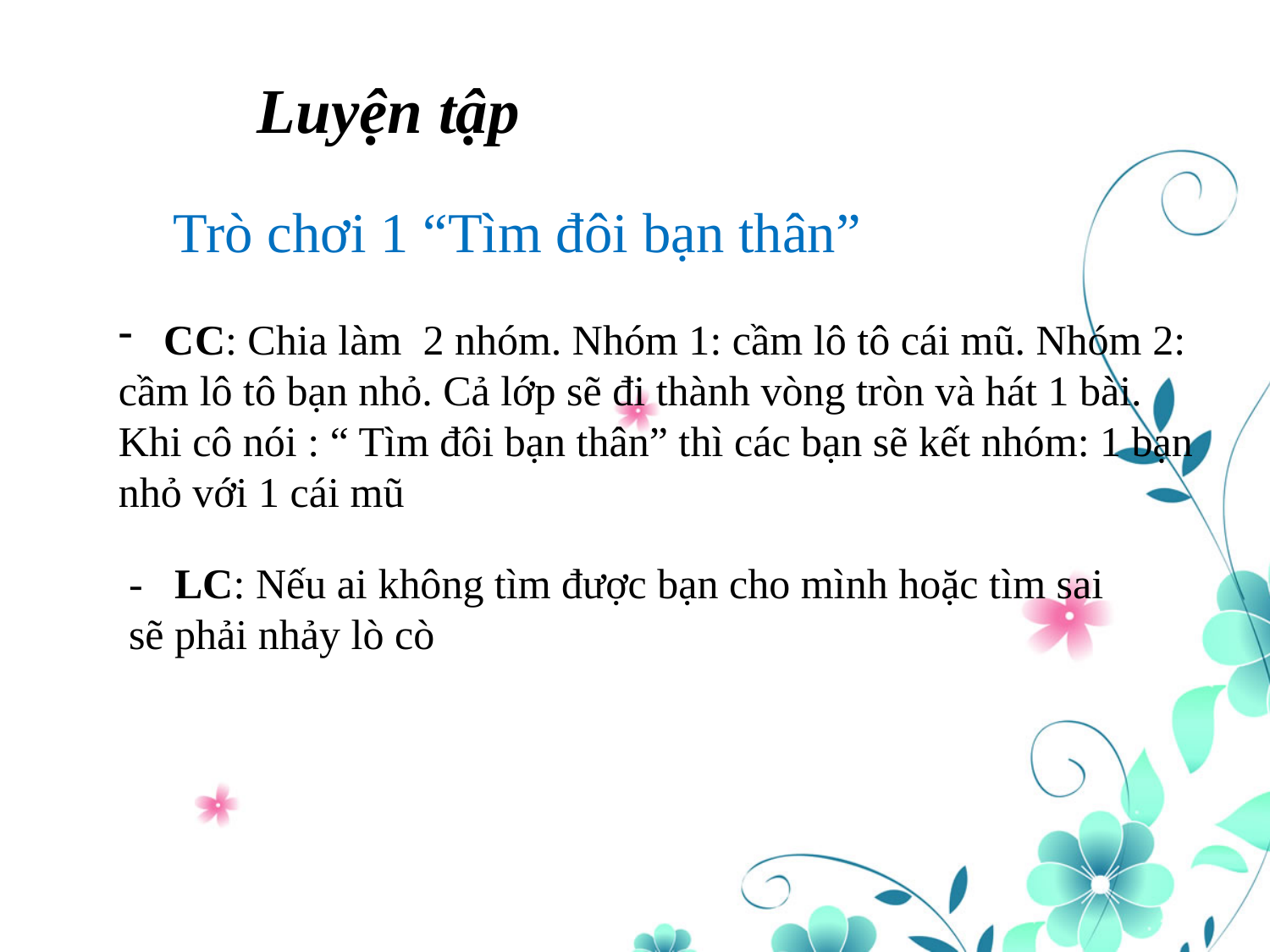

Luyện tập
Trò chơi 1 “Tìm đôi bạn thân”
   CC: Chia làm  2 nhóm. Nhóm 1: cầm lô tô cái mũ. Nhóm 2: cầm lô tô bạn nhỏ. Cả lớp sẽ đi thành vòng tròn và hát 1 bài. Khi cô nói : “ Tìm đôi bạn thân” thì các bạn sẽ kết nhóm: 1 bạn nhỏ với 1 cái mũ

-   LC: Nếu ai không tìm được bạn cho mình hoặc tìm sai sẽ phải nhảy lò cò